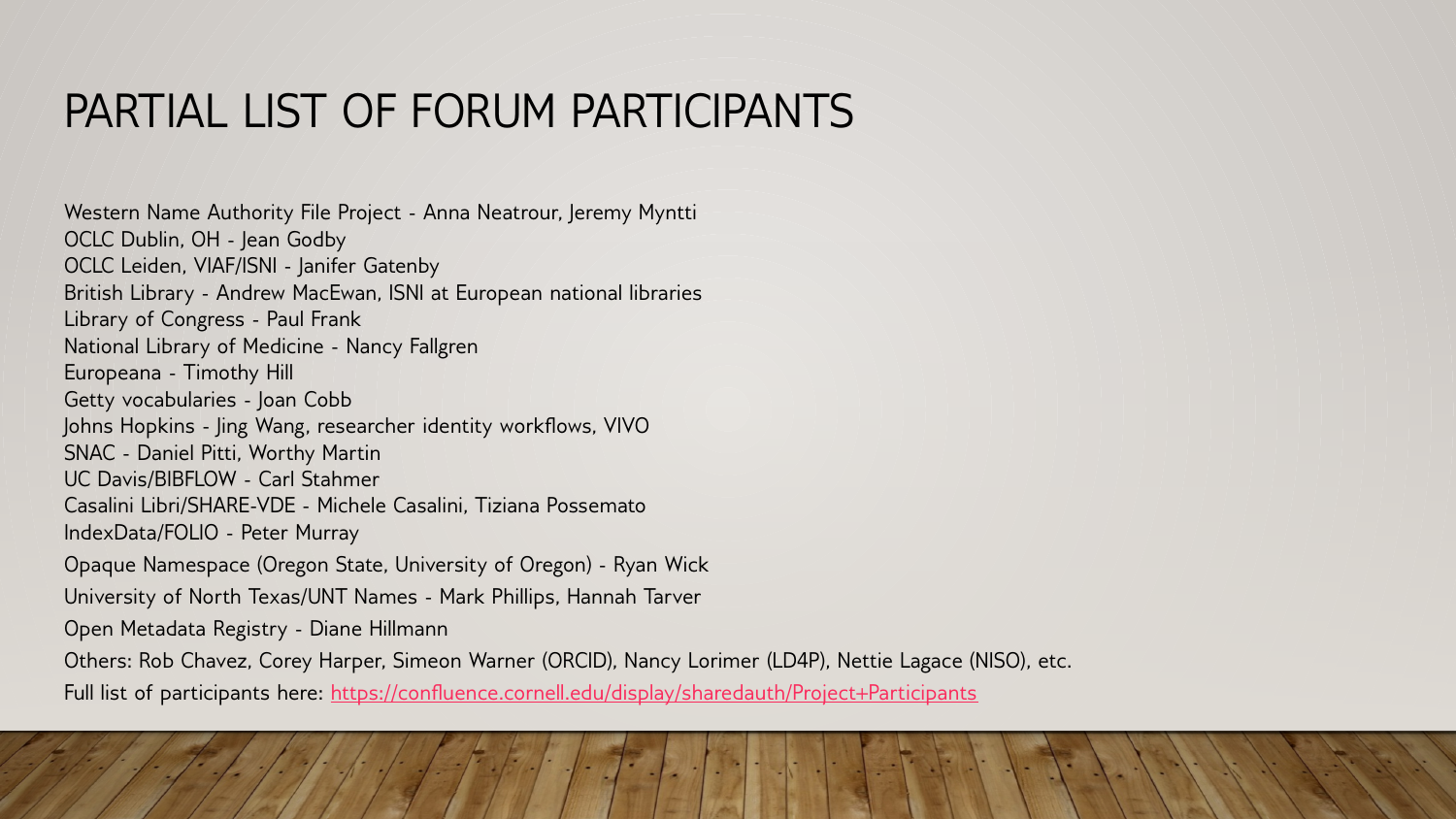

# Partial list of forum participants
Western Name Authority File Project - Anna Neatrour, Jeremy Myntti
OCLC Dublin, OH - Jean Godby
OCLC Leiden, VIAF/ISNI - Janifer Gatenby
British Library - Andrew MacEwan, ISNI at European national libraries
Library of Congress - Paul Frank
National Library of Medicine - Nancy Fallgren
Europeana - Timothy Hill
Getty vocabularies - Joan Cobb
Johns Hopkins - Jing Wang, researcher identity workflows, VIVO
SNAC - Daniel Pitti, Worthy Martin
UC Davis/BIBFLOW - Carl Stahmer
Casalini Libri/SHARE-VDE - Michele Casalini, Tiziana Possemato
IndexData/FOLIO - Peter Murray
Opaque Namespace (Oregon State, University of Oregon) - Ryan Wick
University of North Texas/UNT Names - Mark Phillips, Hannah Tarver
Open Metadata Registry - Diane Hillmann
Others: Rob Chavez, Corey Harper, Simeon Warner (ORCID), Nancy Lorimer (LD4P), Nettie Lagace (NISO), etc.
Full list of participants here: https://confluence.cornell.edu/display/sharedauth/Project+Participants